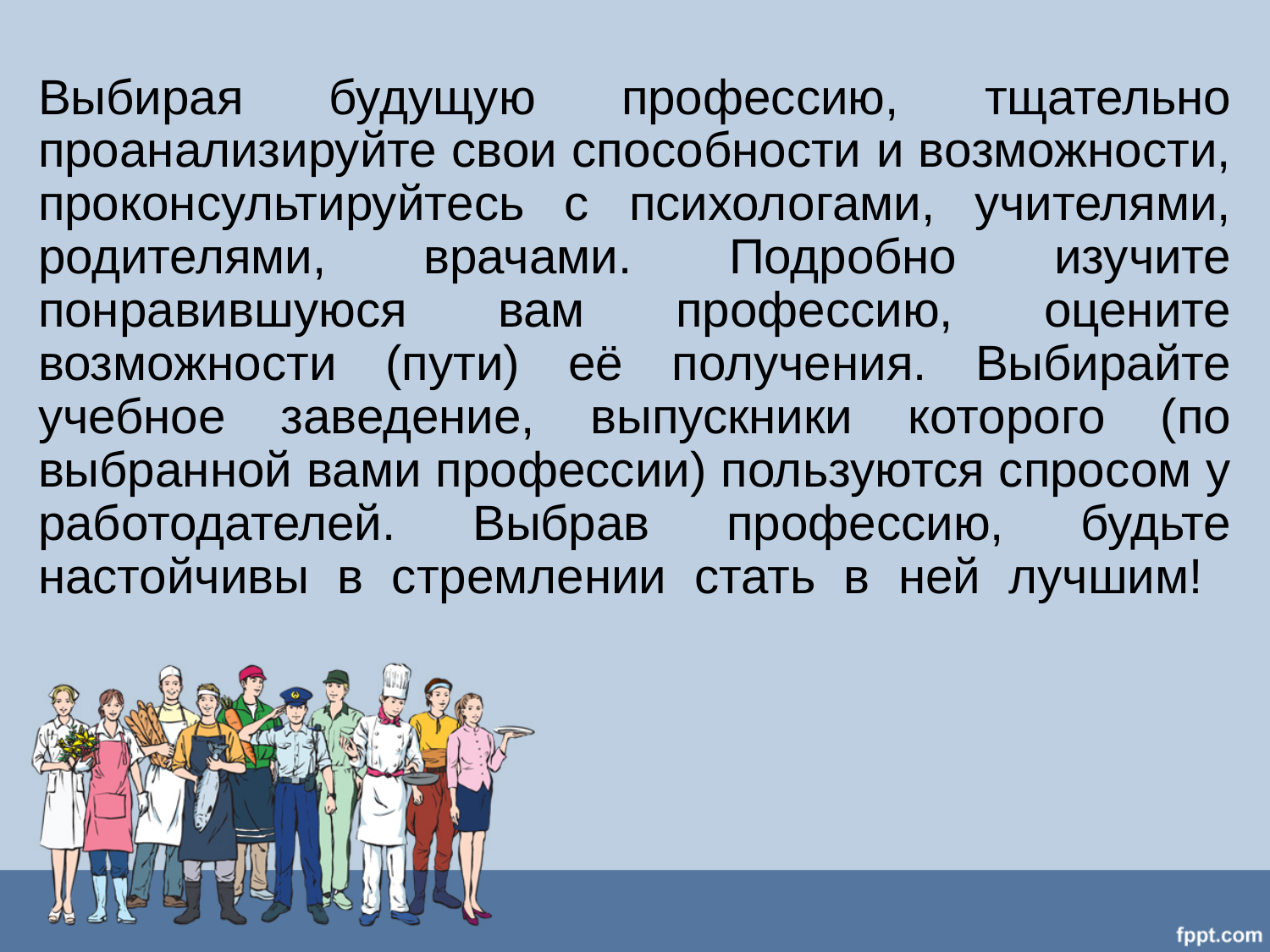

# Выбирая будущую профессию, тщательно проанализируйте свои способности и возможности, проконсультируйтесь с психологами, учителями, родителями, врачами. Подробно изучите понравившуюся вам профессию, оцените возможности (пути) её получения. Выбирайте учебное заведение, выпускники которого (по выбранной вами профессии) пользуются спросом у работодателей. Выбрав профессию, будьте настойчивы в стремлении стать в ней лучшим!